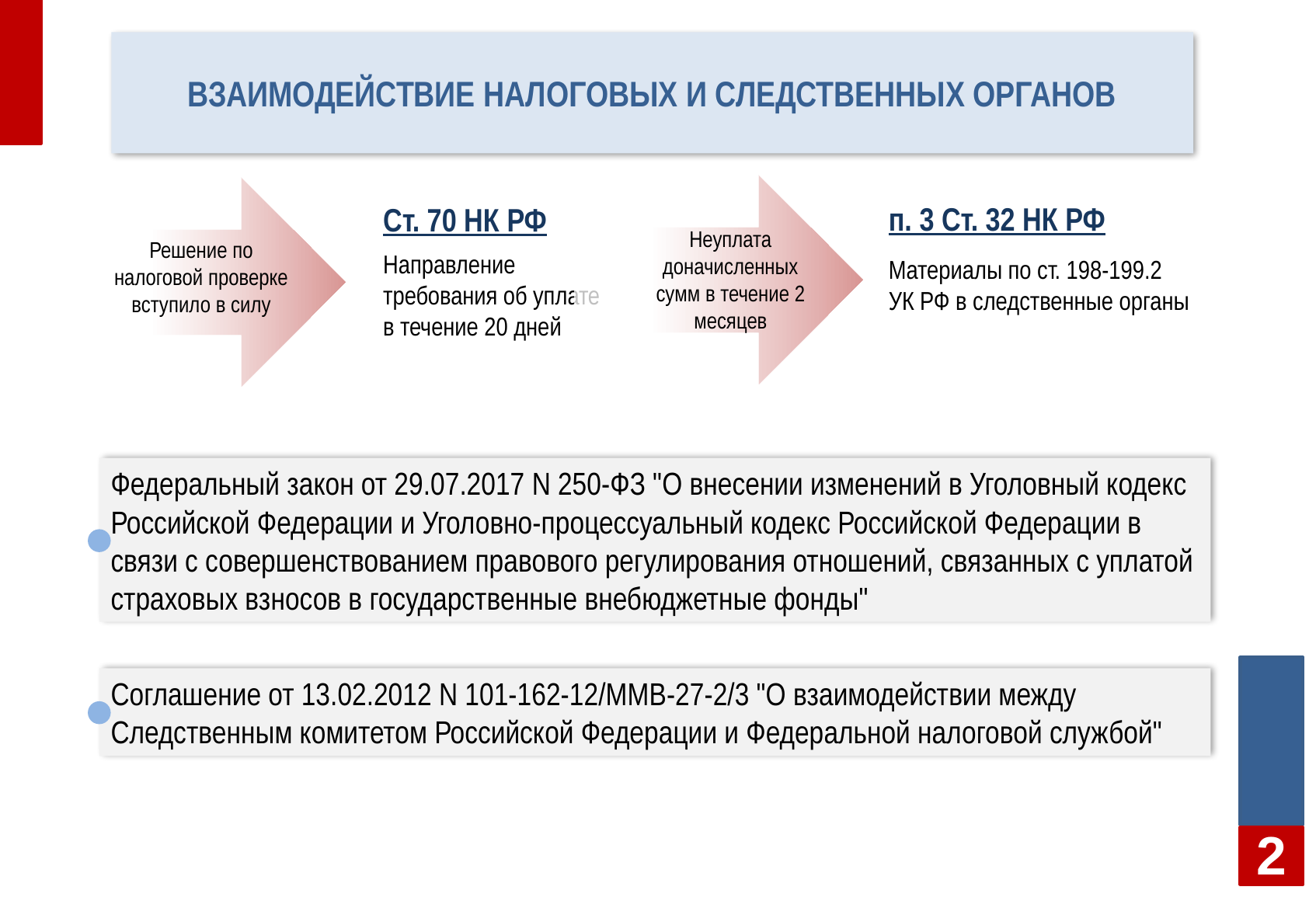

# Взаимодействие налоговых и следственных органов

Неуплата доначисленных сумм в течение 2 месяцев

Решение по налоговой проверке вступило в силу
п. 3 Ст. 32 НК РФ
Материалы по ст. 198-199.2 УК РФ в следственные органы
Ст. 70 НК РФ
Направление требования об уплате в течение 20 дней
Федеральный закон от 29.07.2017 N 250-ФЗ "О внесении изменений в Уголовный кодекс Российской Федерации и Уголовно-процессуальный кодекс Российской Федерации в связи с совершенствованием правового регулирования отношений, связанных с уплатой страховых взносов в государственные внебюджетные фонды"

Соглашение от 13.02.2012 N 101-162-12/ММВ-27-2/3 "О взаимодействии между Следственным комитетом Российской Федерации и Федеральной налоговой службой"

2